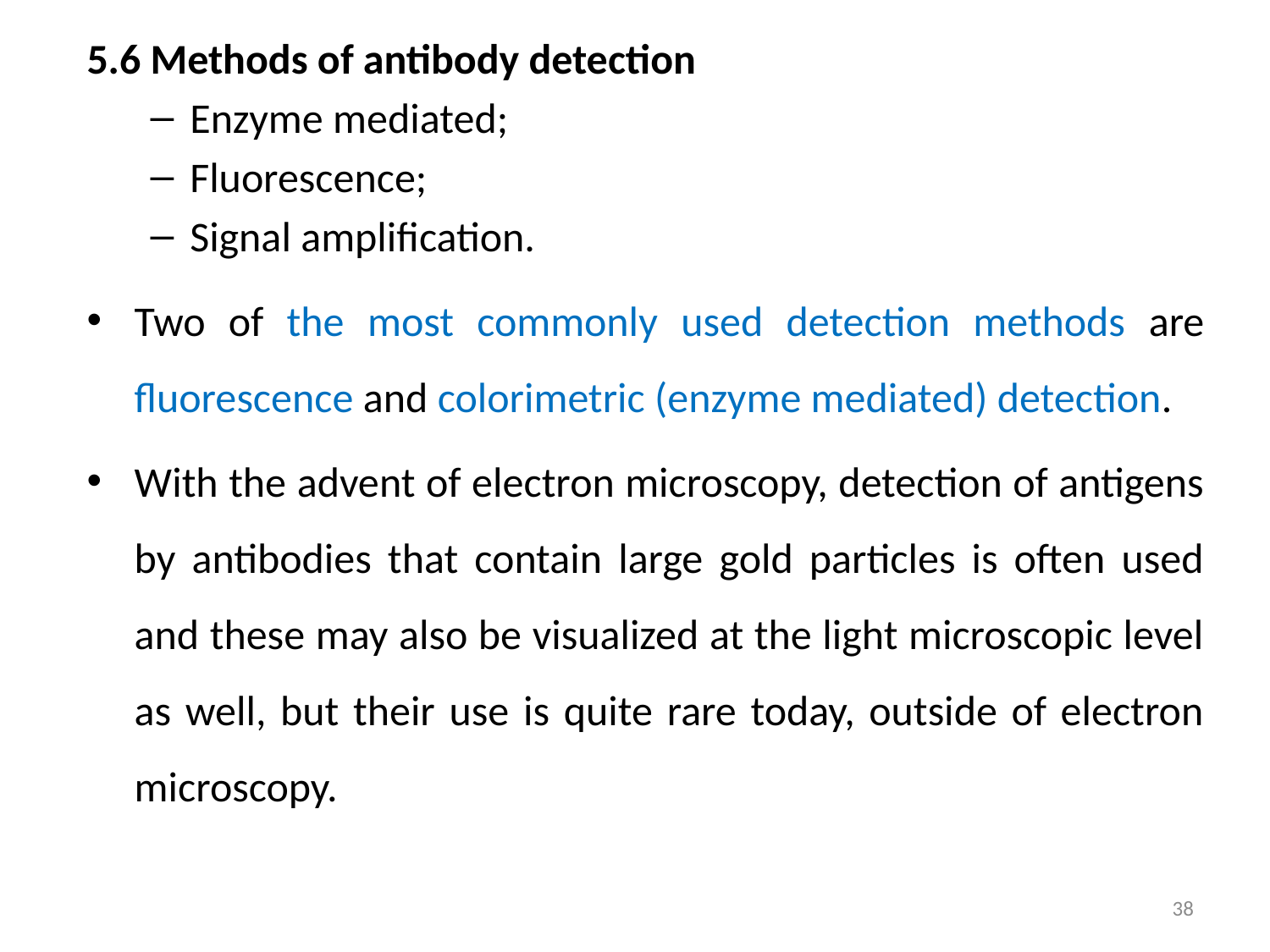

5.6 Methods of antibody detection
Enzyme mediated;
Fluorescence;
Signal amplification.
Two of the most commonly used detection methods are fluorescence and colorimetric (enzyme mediated) detection.
With the advent of electron microscopy, detection of antigens by antibodies that contain large gold particles is often used and these may also be visualized at the light microscopic level as well, but their use is quite rare today, outside of electron microscopy.
38